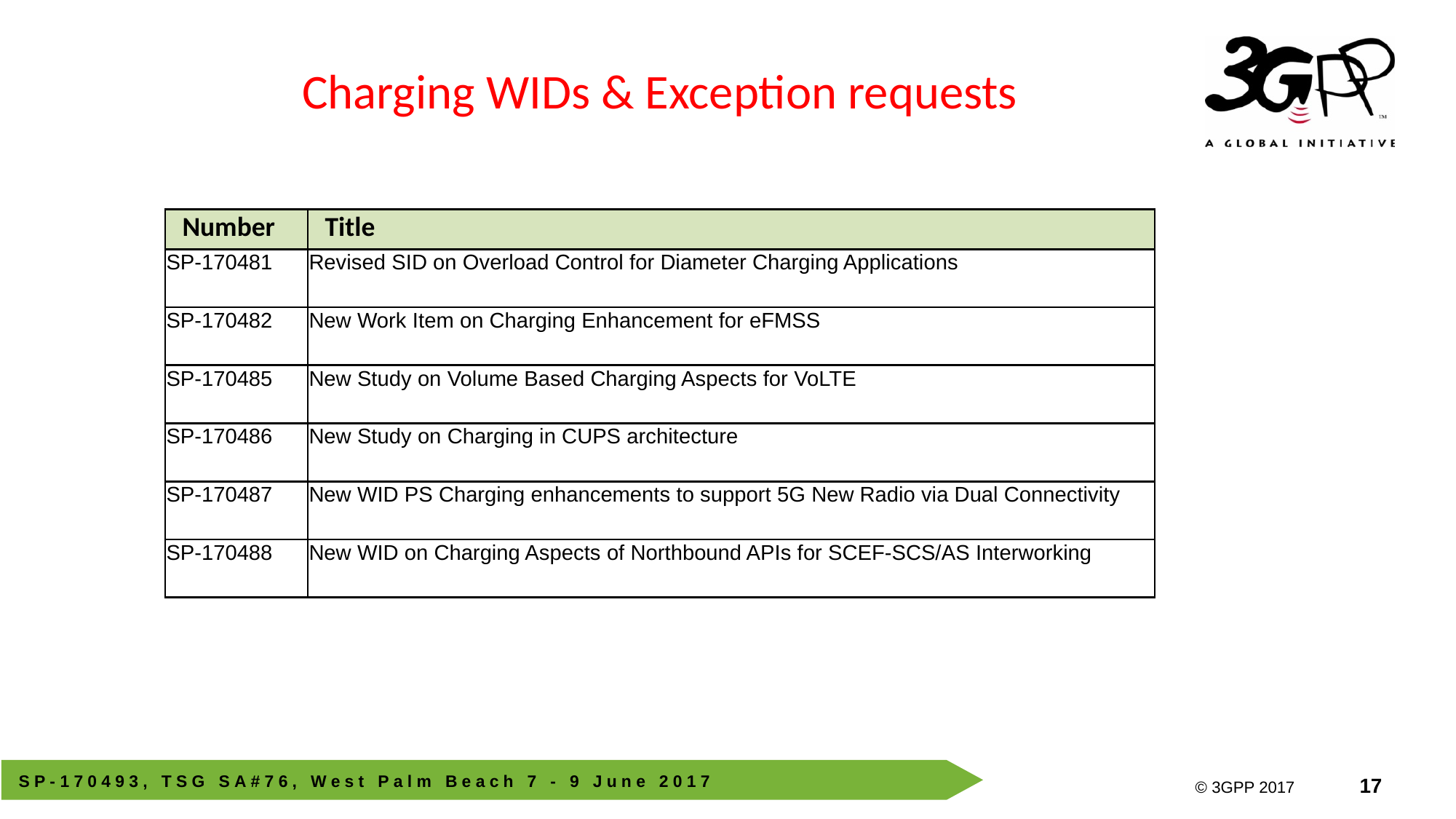

Charging WIDs & Exception requests
| Number | Title |
| --- | --- |
| SP-170481 | Revised SID on Overload Control for Diameter Charging Applications |
| SP-170482 | New Work Item on Charging Enhancement for eFMSS |
| SP-170485 | New Study on Volume Based Charging Aspects for VoLTE |
| SP-170486 | New Study on Charging in CUPS architecture |
| SP-170487 | New WID PS Charging enhancements to support 5G New Radio via Dual Connectivity |
| SP-170488 | New WID on Charging Aspects of Northbound APIs for SCEF-SCS/AS Interworking |